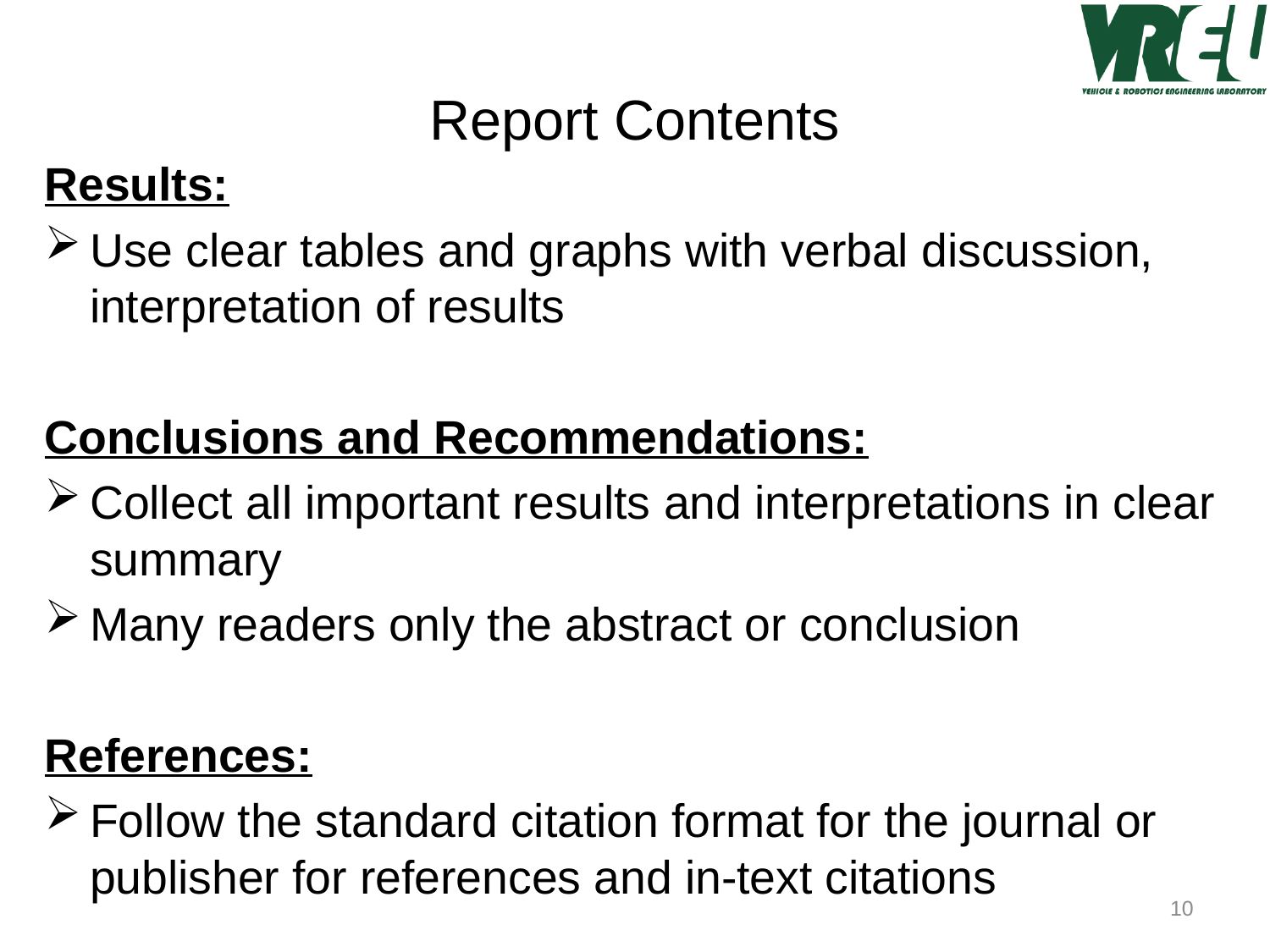

# Report Contents
Results:
Use clear tables and graphs with verbal discussion, interpretation of results

Conclusions and Recommendations:
Collect all important results and interpretations in clear summary
Many readers only the abstract or conclusion

References:
Follow the standard citation format for the journal or publisher for references and in-text citations

10